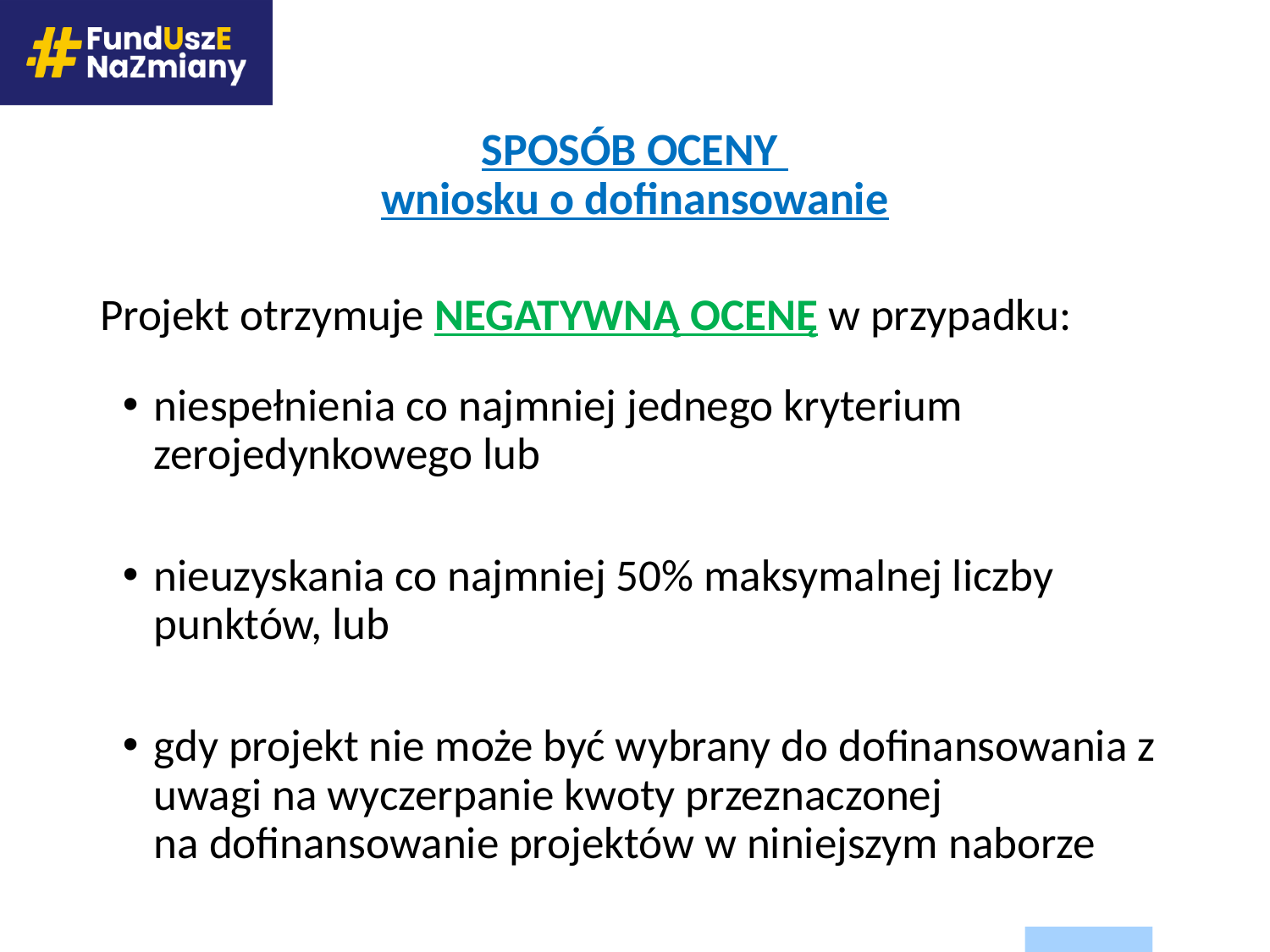

# SPOSÓB OCENY wniosku o dofinansowanie
Projekt otrzymuje negatywną ocenę w przypadku:

niespełnienia co najmniej jednego kryterium zerojedynkowego lub

nieuzyskania co najmniej 50% maksymalnej liczby punktów, lub

gdy projekt nie może być wybrany do dofinansowania z uwagi na wyczerpanie kwoty przeznaczonej
na dofinansowanie projektów w niniejszym naborze